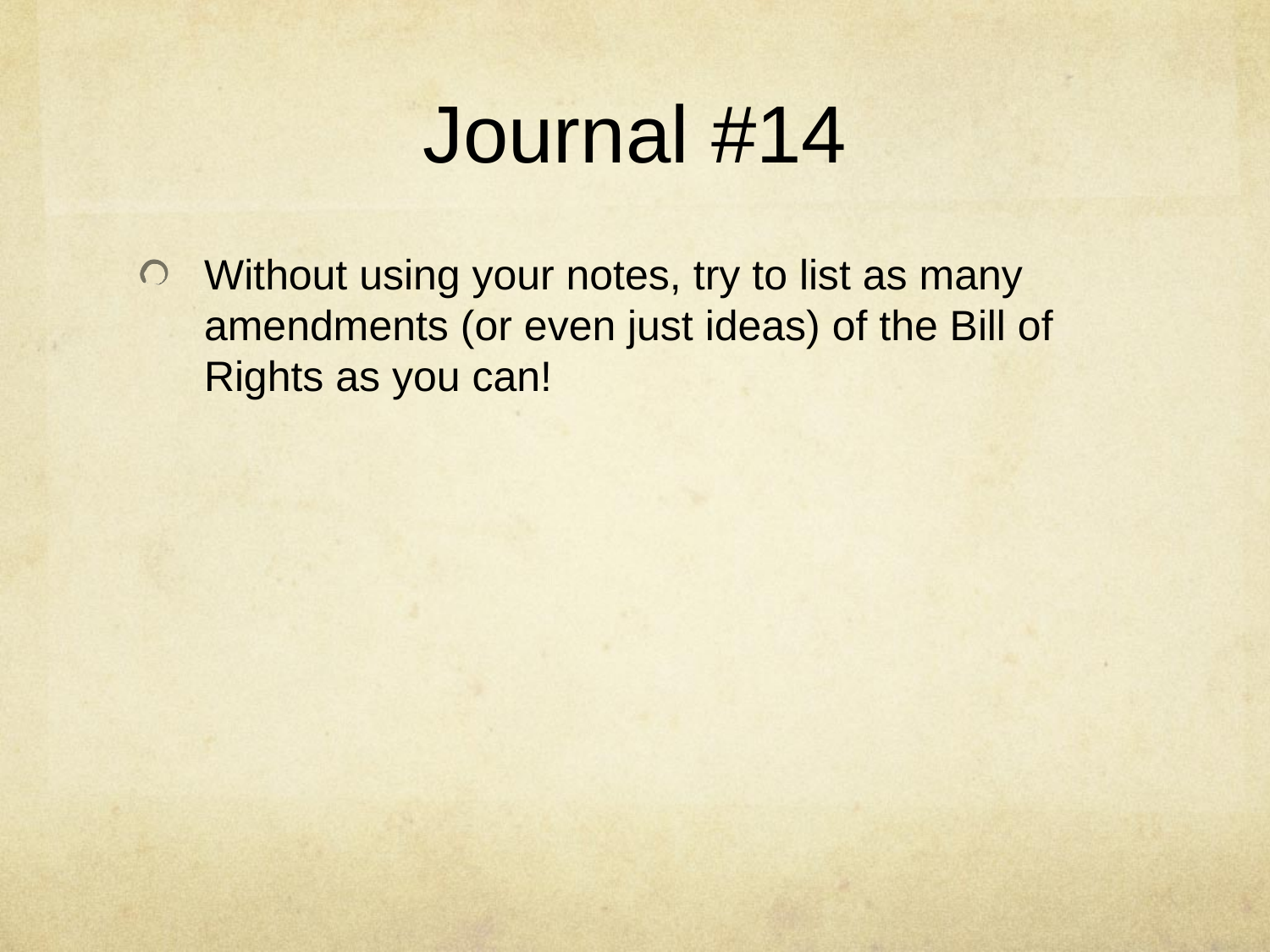

# Journal #14
Without using your notes, try to list as many amendments (or even just ideas) of the Bill of Rights as you can!